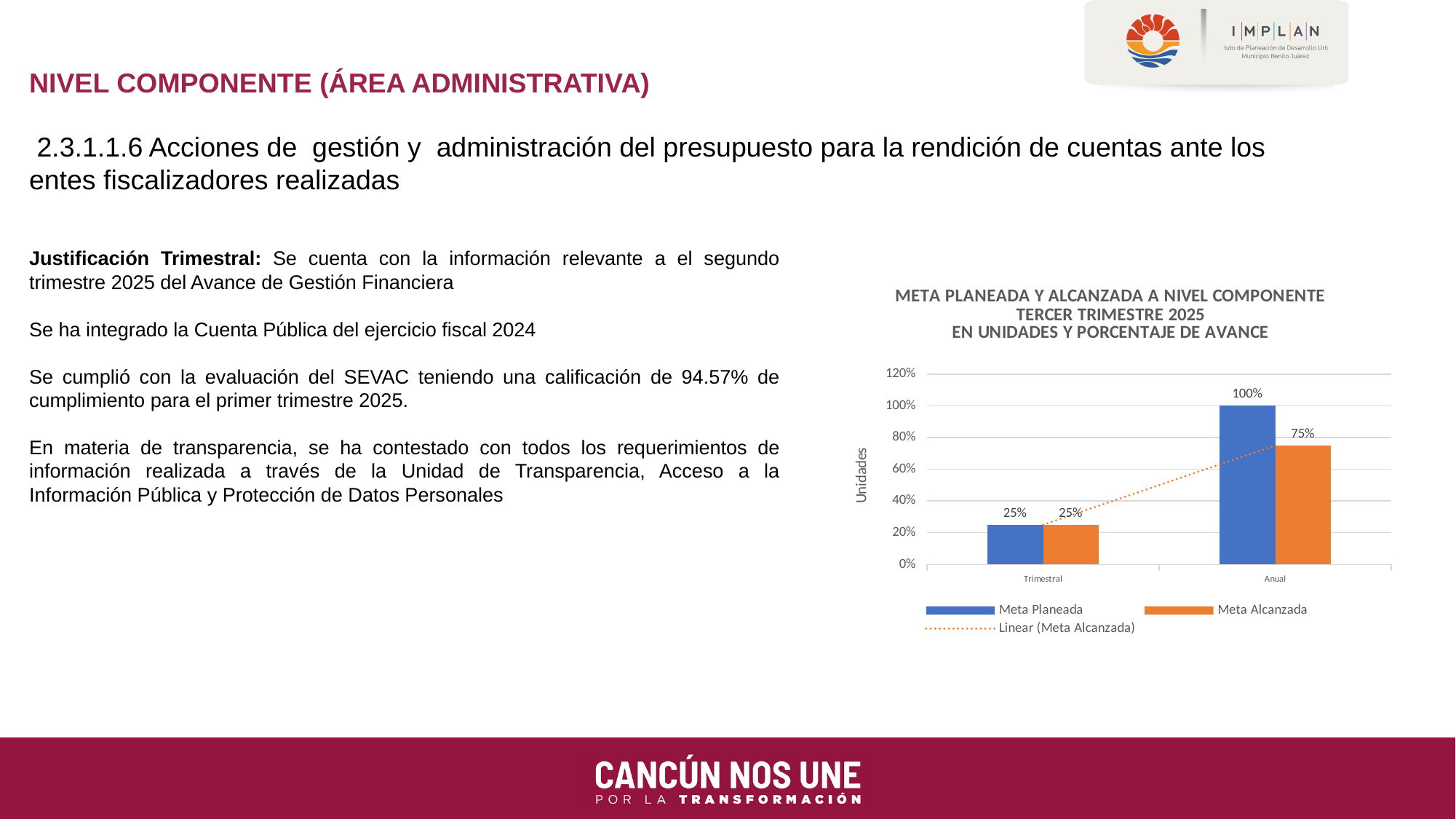

NIVEL COMPONENTE (ÁREA ADMINISTRATIVA)
 2.3.1.1.6 Acciones de  gestión y  administración del presupuesto para la rendición de cuentas ante los entes fiscalizadores realizadas
Justificación Trimestral: Se cuenta con la información relevante a el segundo trimestre 2025 del Avance de Gestión Financiera

Se ha integrado la Cuenta Pública del ejercicio fiscal 2024

Se cumplió con la evaluación del SEVAC teniendo una calificación de 94.57% de cumplimiento para el primer trimestre 2025.

En materia de transparencia, se ha contestado con todos los requerimientos de información realizada a través de la Unidad de Transparencia, Acceso a la Información Pública y Protección de Datos Personales

### Chart: META PLANEADA Y ALCANZADA A NIVEL COMPONENTE
TERCER TRIMESTRE 2025
EN UNIDADES Y PORCENTAJE DE AVANCE

| Category | Meta Planeada | Meta Alcanzada |
|---|---|---|
| Trimestral | 0.25 | 0.25 |
| Anual | 1.0 | 0.75 |